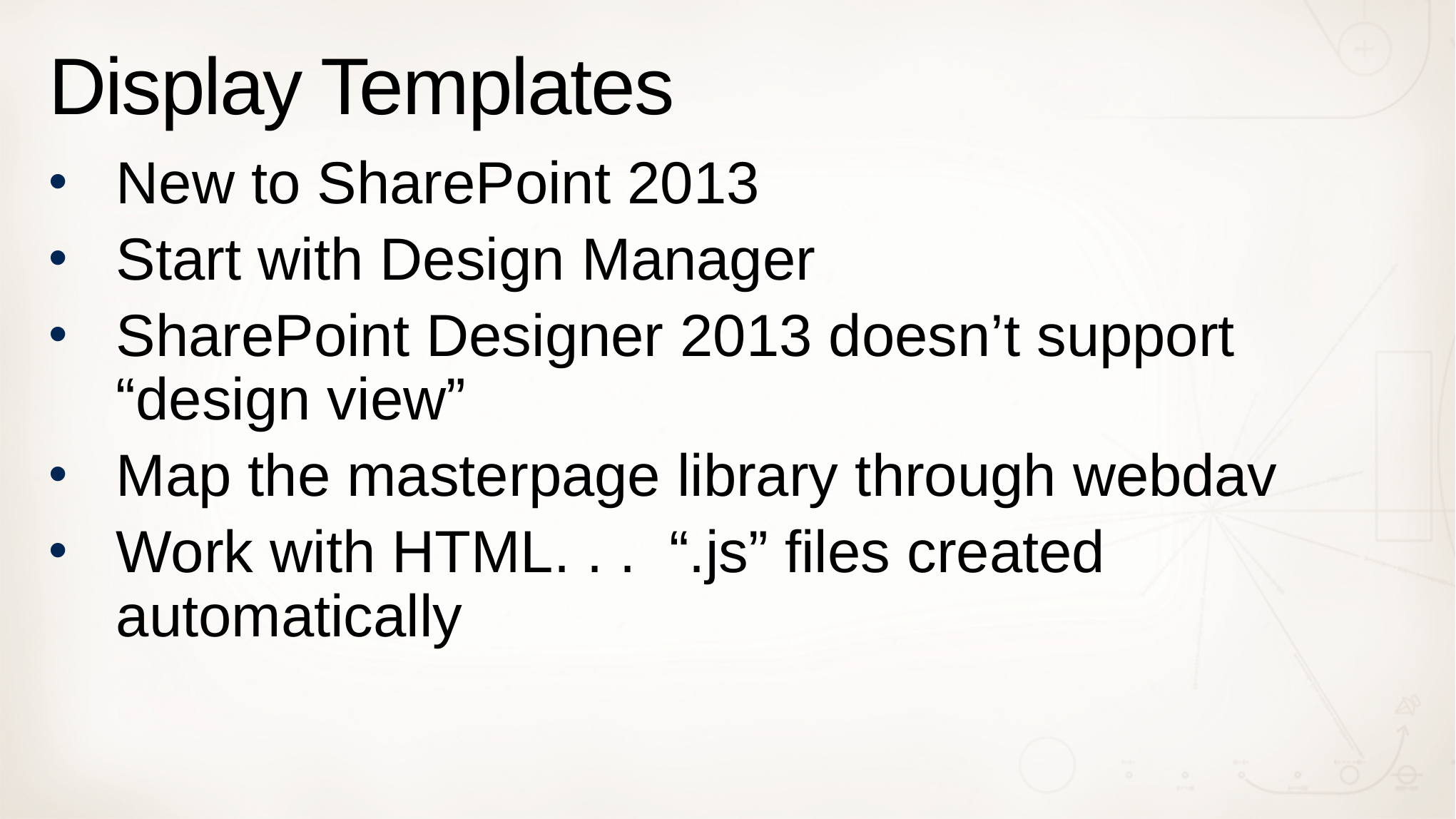

# Display Templates
New to SharePoint 2013
Start with Design Manager
SharePoint Designer 2013 doesn’t support “design view”
Map the masterpage library through webdav
Work with HTML. . .  “.js” files created automatically